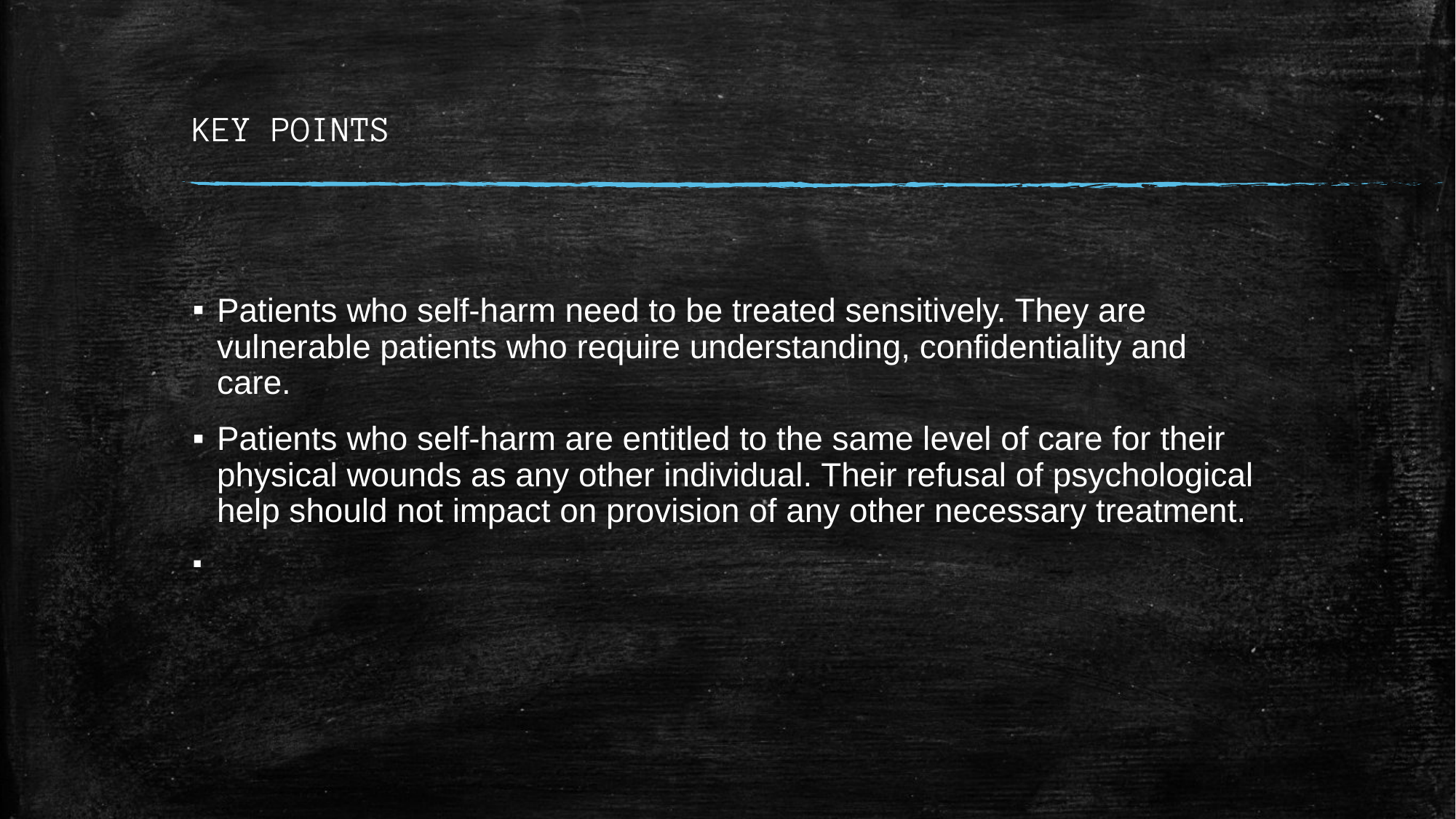

# KEY POINTS

Patients who self-harm need to be treated sensitively. They are vulnerable patients who require understanding, confidentiality and care.
Patients who self-harm are entitled to the same level of care for their physical wounds as any other individual. Their refusal of psychological help should not impact on provision of any other necessary treatment.